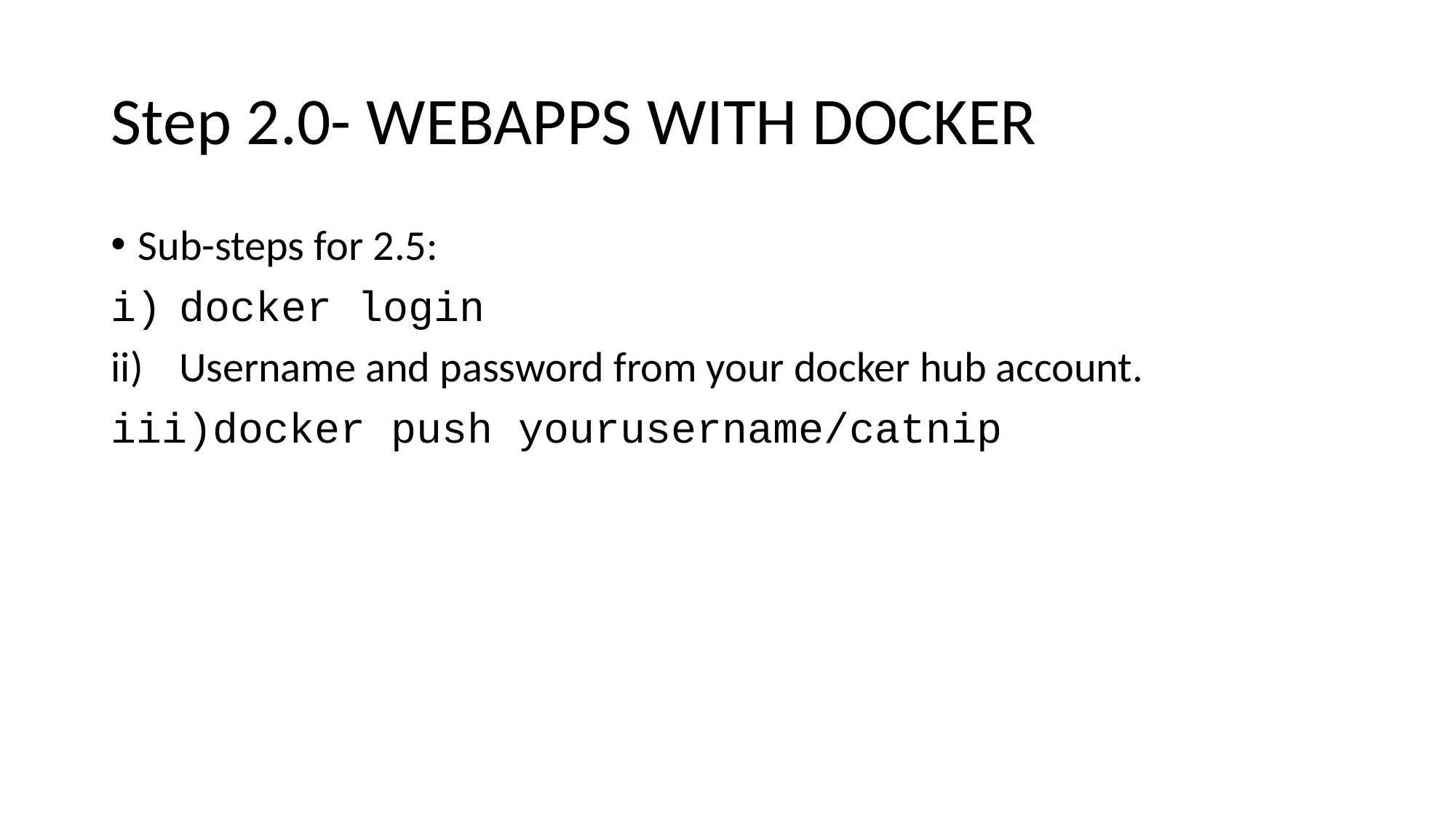

# Step 2.0- WEBAPPS WITH DOCKER
Sub-steps for 2.5:
docker login
Username and password from your docker hub account.
docker push yourusername/catnip